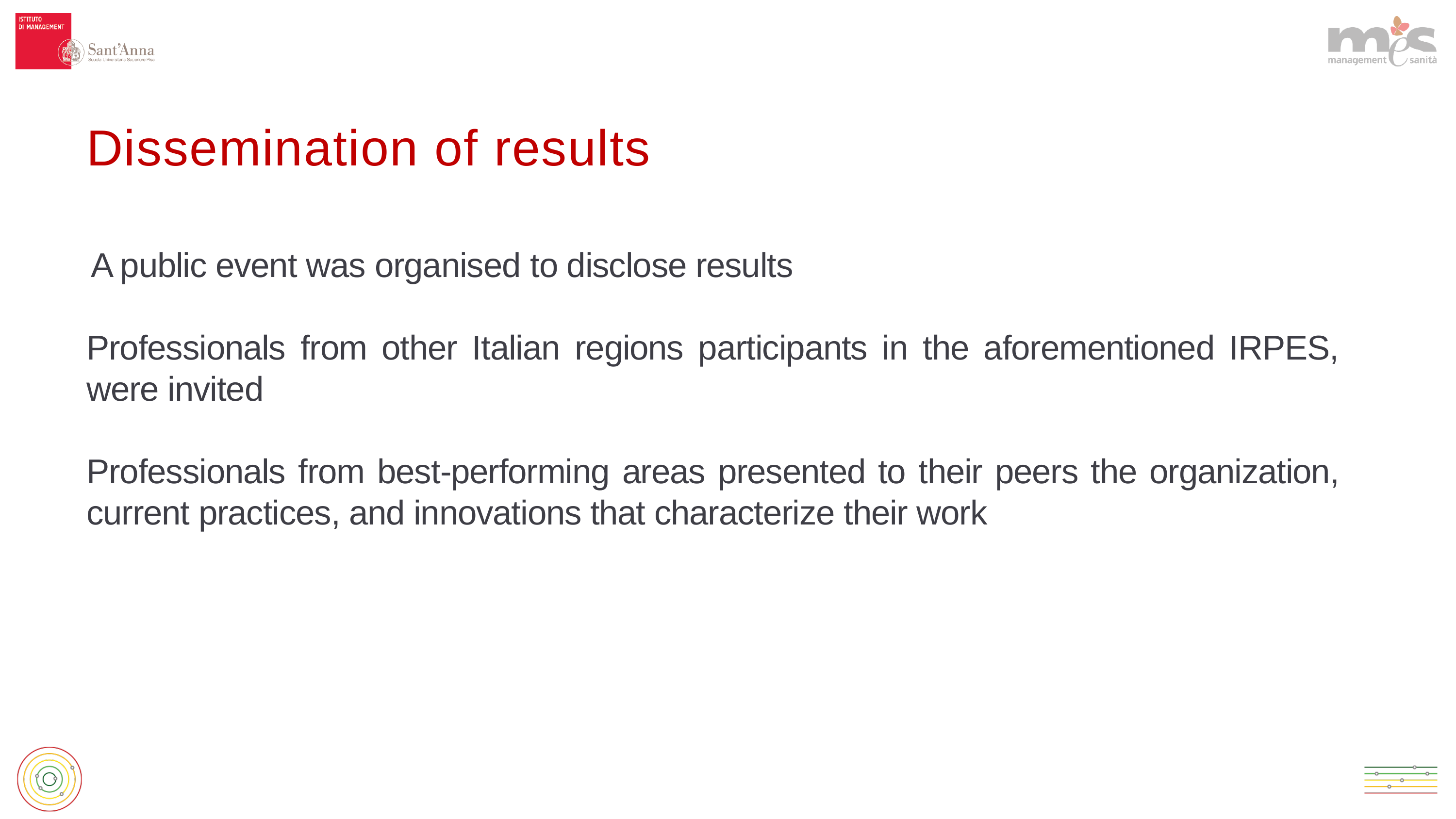

Dissemination of results

 A public event was organised to disclose results

Professionals from other Italian regions participants in the aforementioned IRPES, were invited

Professionals from best-performing areas presented to their peers the organization, current practices, and innovations that characterize their work